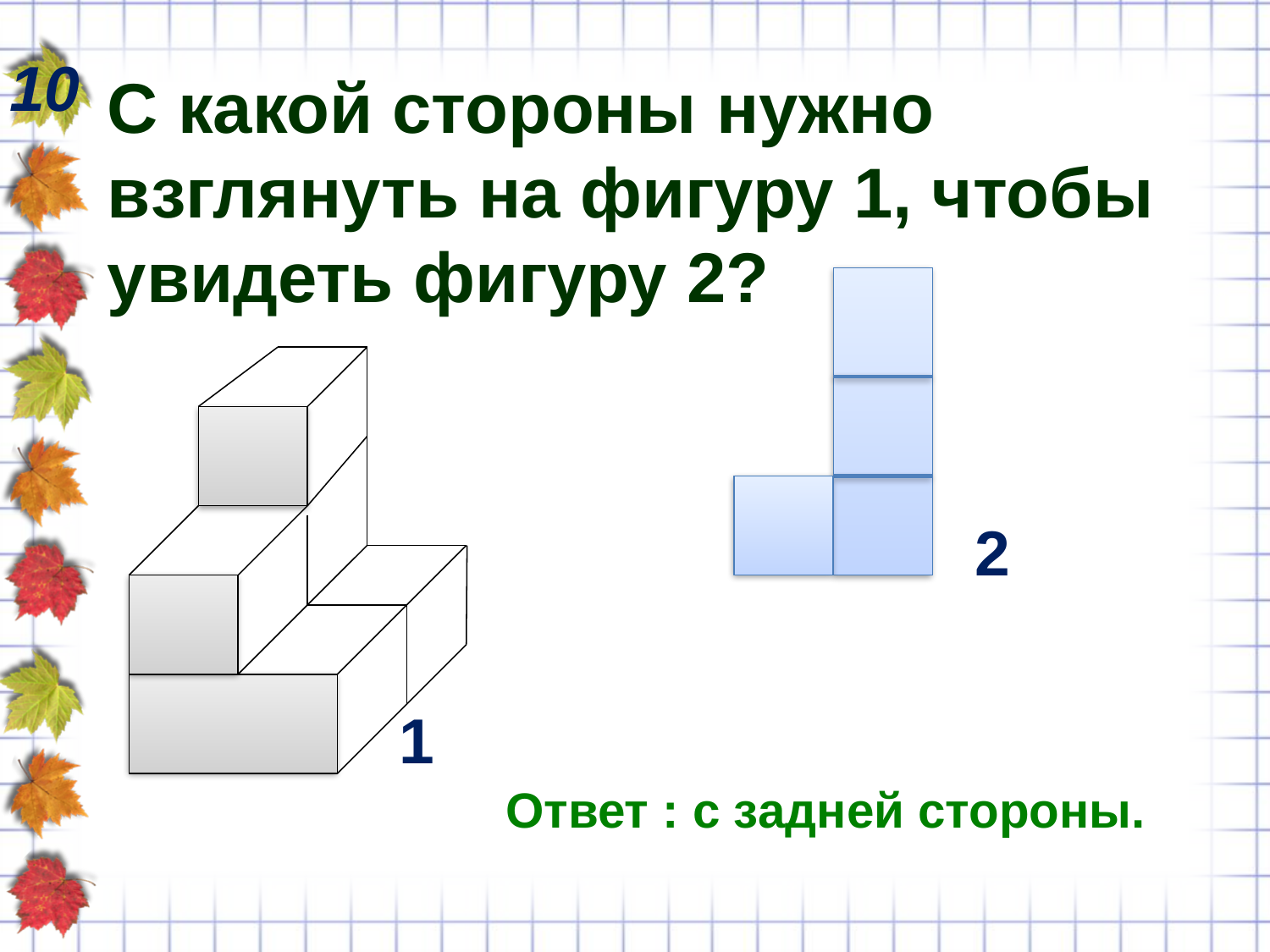

10
С какой стороны нужно взглянуть на фигуру 1, чтобы увидеть фигуру 2?

 Ответ : с задней стороны.
2

1